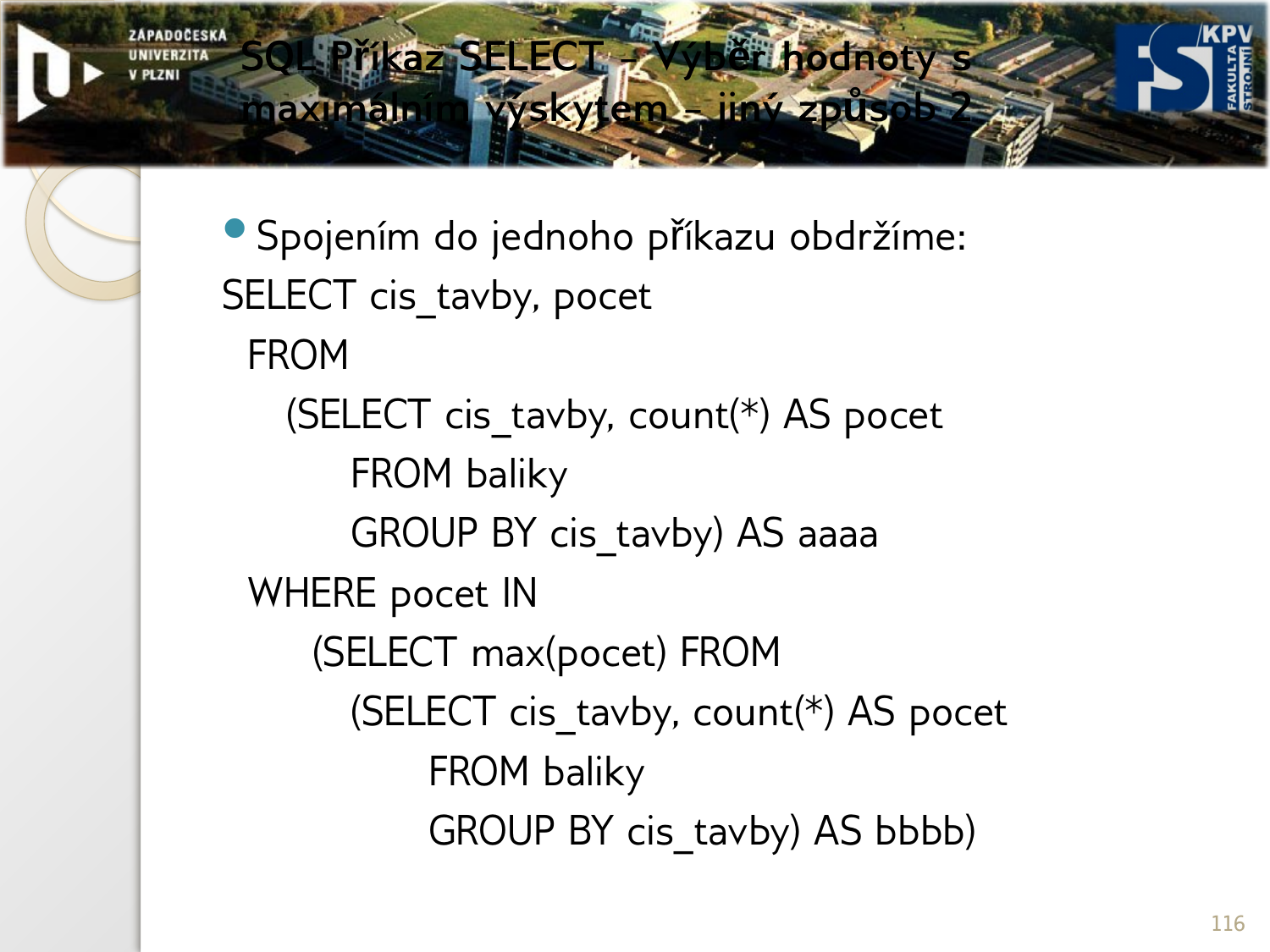

# SQL Příkaz SELECT – Výběr hodnoty s maximálním výskytem – jiný způsob 2
Spojením do jednoho příkazu obdržíme:
SELECT cis_tavby, pocet
  FROM
     (SELECT cis_tavby, count(*) AS pocet
          FROM baliky
          GROUP BY cis_tavby) AS aaaa
  WHERE pocet IN
       (SELECT max(pocet) FROM
          (SELECT cis_tavby, count(*) AS pocet
                FROM baliky
                GROUP BY cis_tavby) AS bbbb)
116